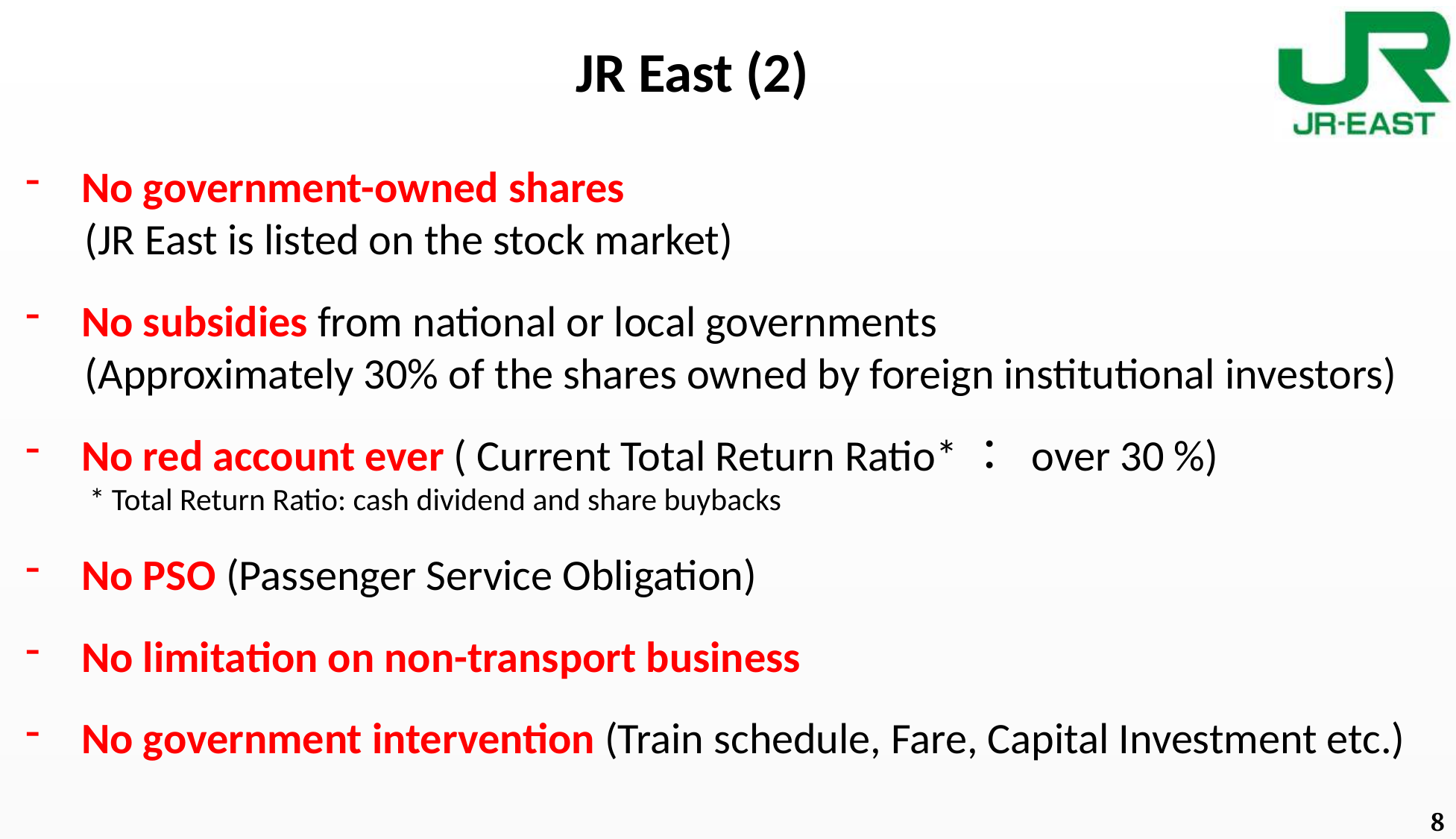

JR East (2)

No government-owned shares
      (JR East is listed on the stock market)

No subsidies from national or local governments
      (Approximately 30% of the shares owned by foreign institutional investors)

No red account ever ( Current Total Return Ratio*： over 30 %)
         * Total Return Ratio: cash dividend and share buybacks

No PSO (Passenger Service Obligation)

No limitation on non-transport business

No government intervention (Train schedule, Fare, Capital Investment etc.)

8